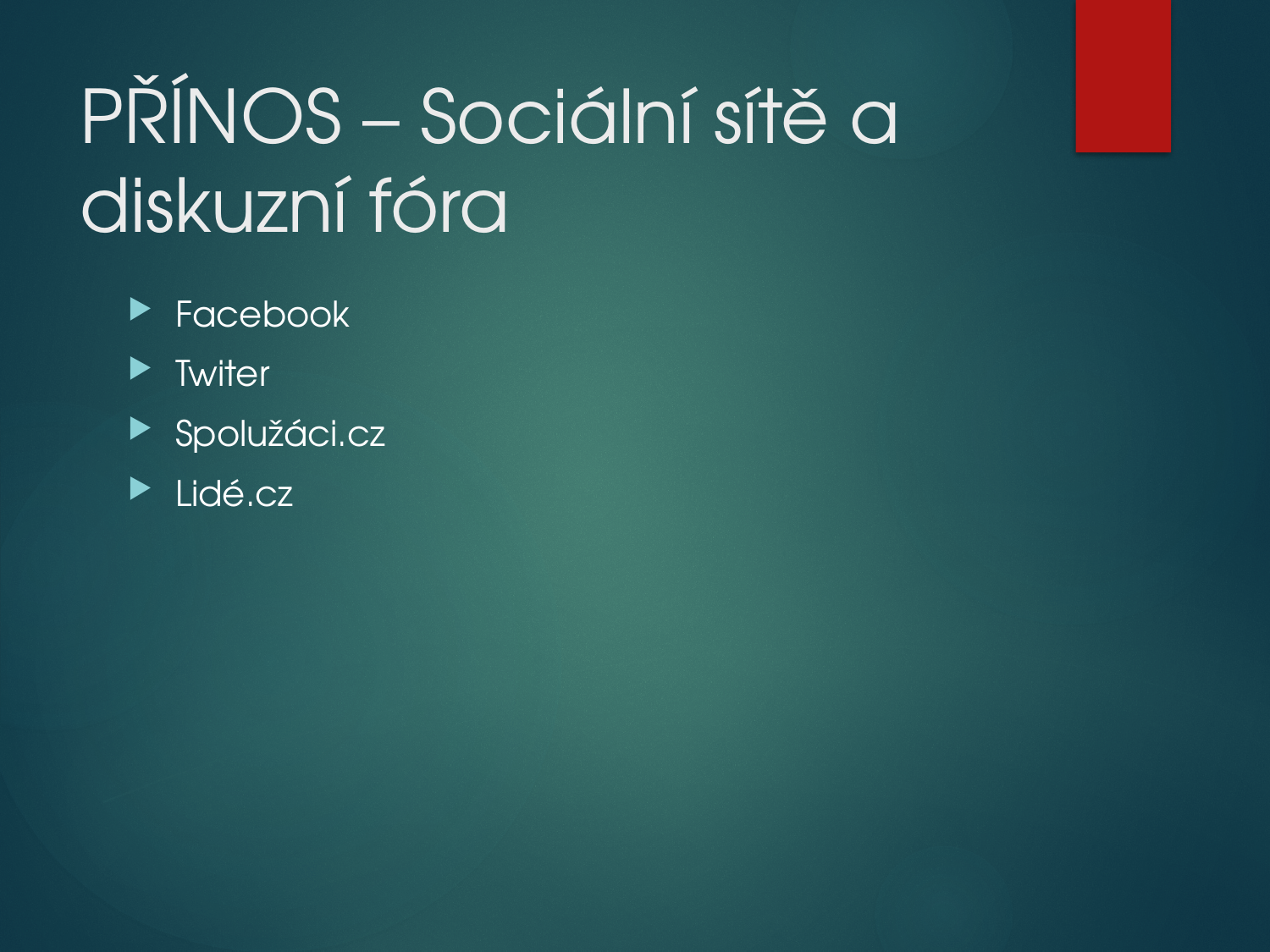

# PŘÍNOS – Sociální sítě a diskuzní fóra
Facebook
Twiter
Spolužáci.cz
Lidé.cz